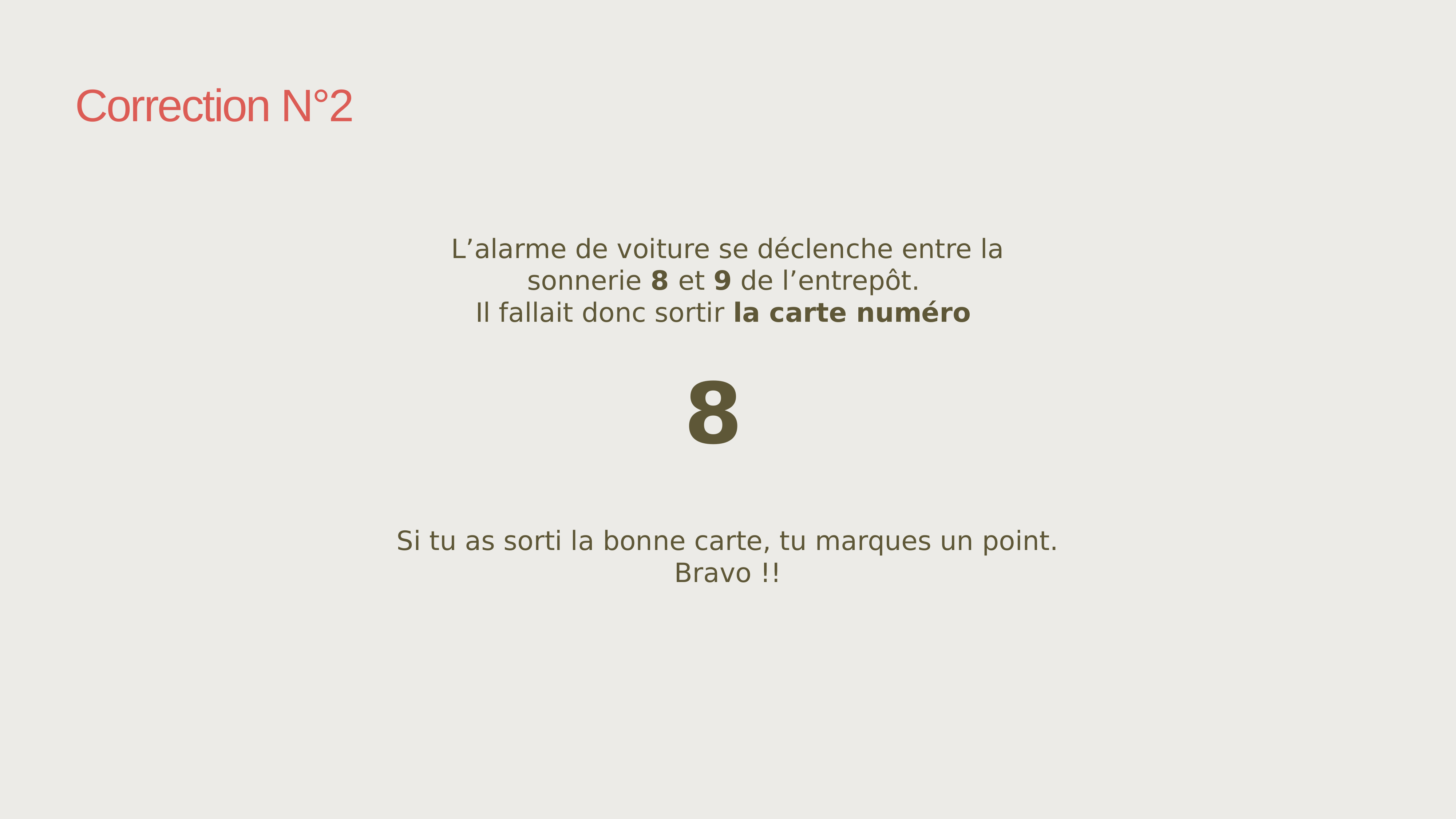

# Correction N°2
L’alarme de voiture se déclenche entre la sonnerie 8 et 9 de l’entrepôt.
Il fallait donc sortir la carte numéro

8

Si tu as sorti la bonne carte, tu marques un point. Bravo !!